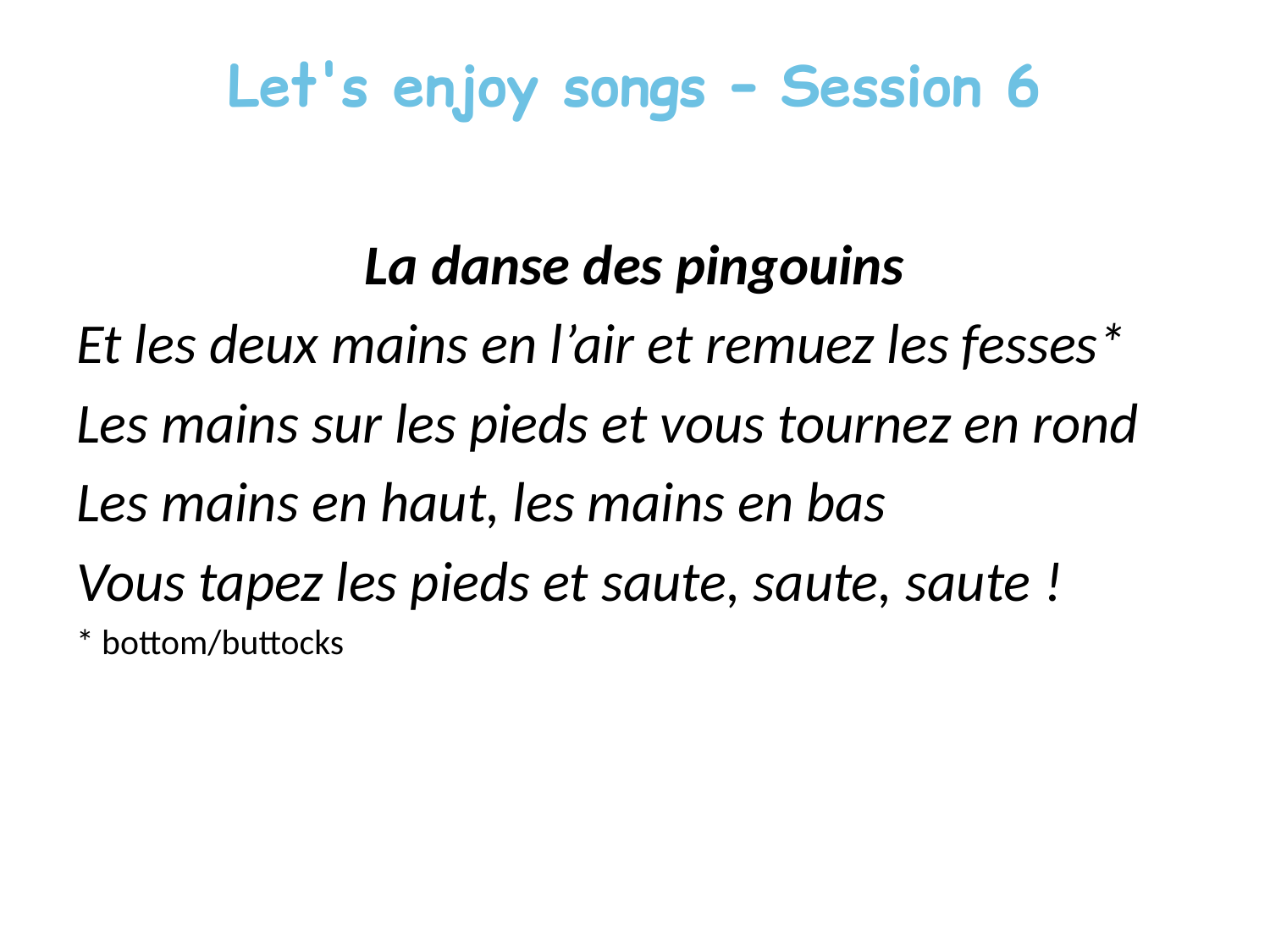

# Let's enjoy songs – Session 6
La danse des pingouins
Et les deux mains en l’air et remuez les fesses*
Les mains sur les pieds et vous tournez en rond
Les mains en haut, les mains en bas
Vous tapez les pieds et saute, saute, saute !
* bottom/buttocks